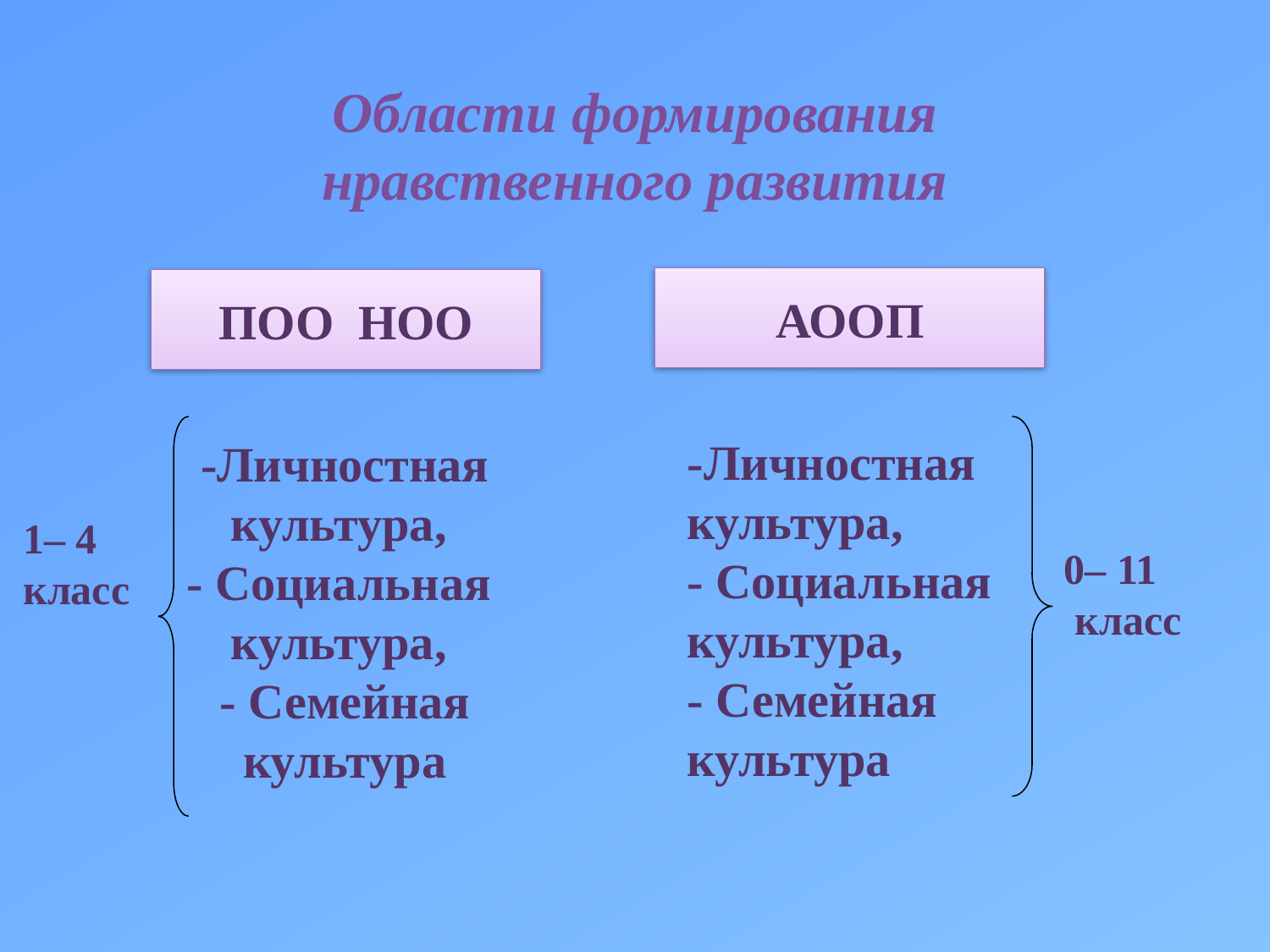

Области формирования нравственного развития

АООП

ПОО  НОО

-Личностная культура,
- Социальная  культура,
- Семейная культура

-Личностная культура,
- Социальная  культура,
- Семейная культура

0– 11
 класс
 1– 4
 класс